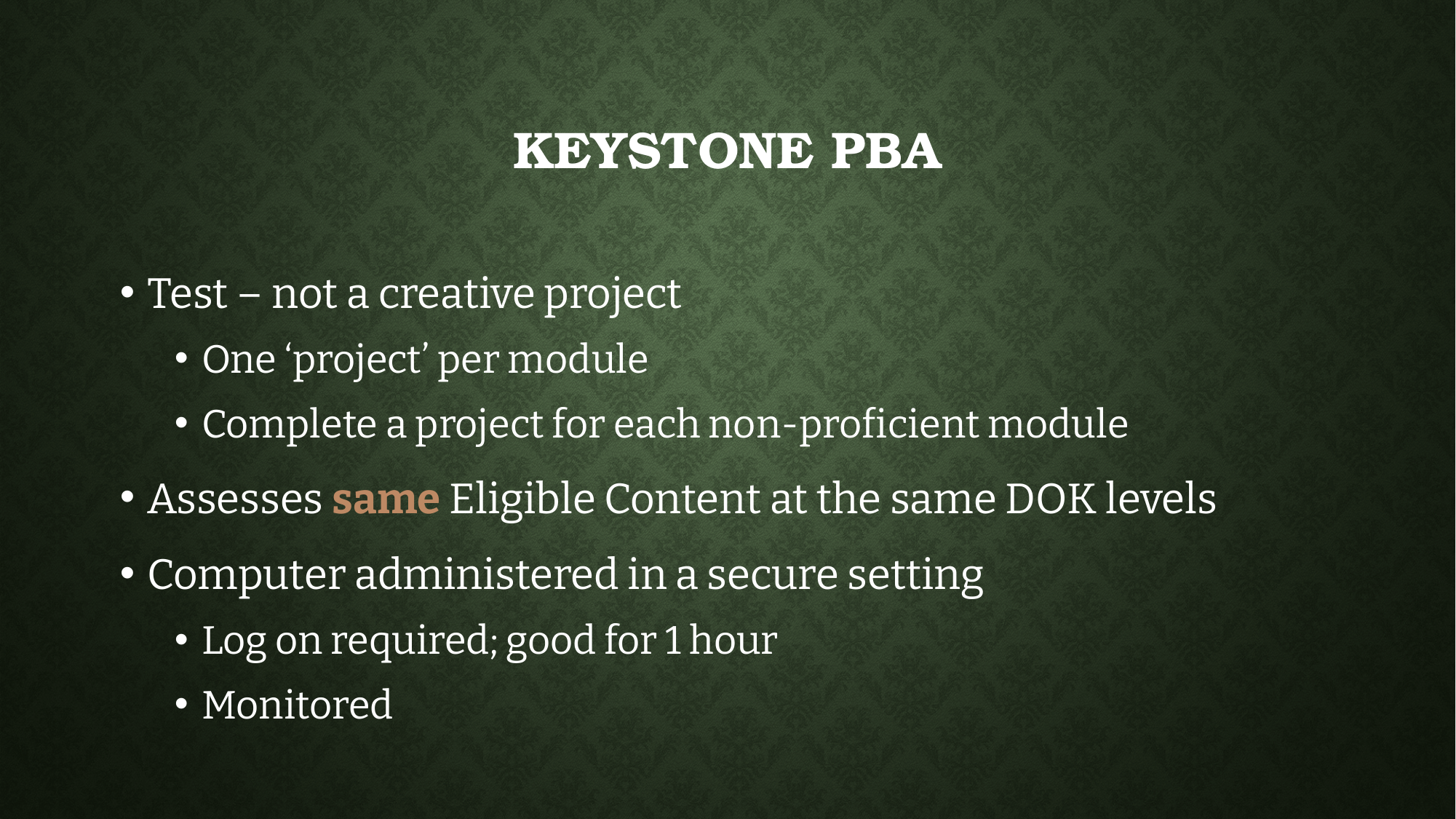

# Keystone PBA
Test – not a creative project
One ‘project’ per module
Complete a project for each non-proficient module
Assesses same Eligible Content at the same DOK levels
Computer administered in a secure setting
Log on required; good for 1 hour
Monitored